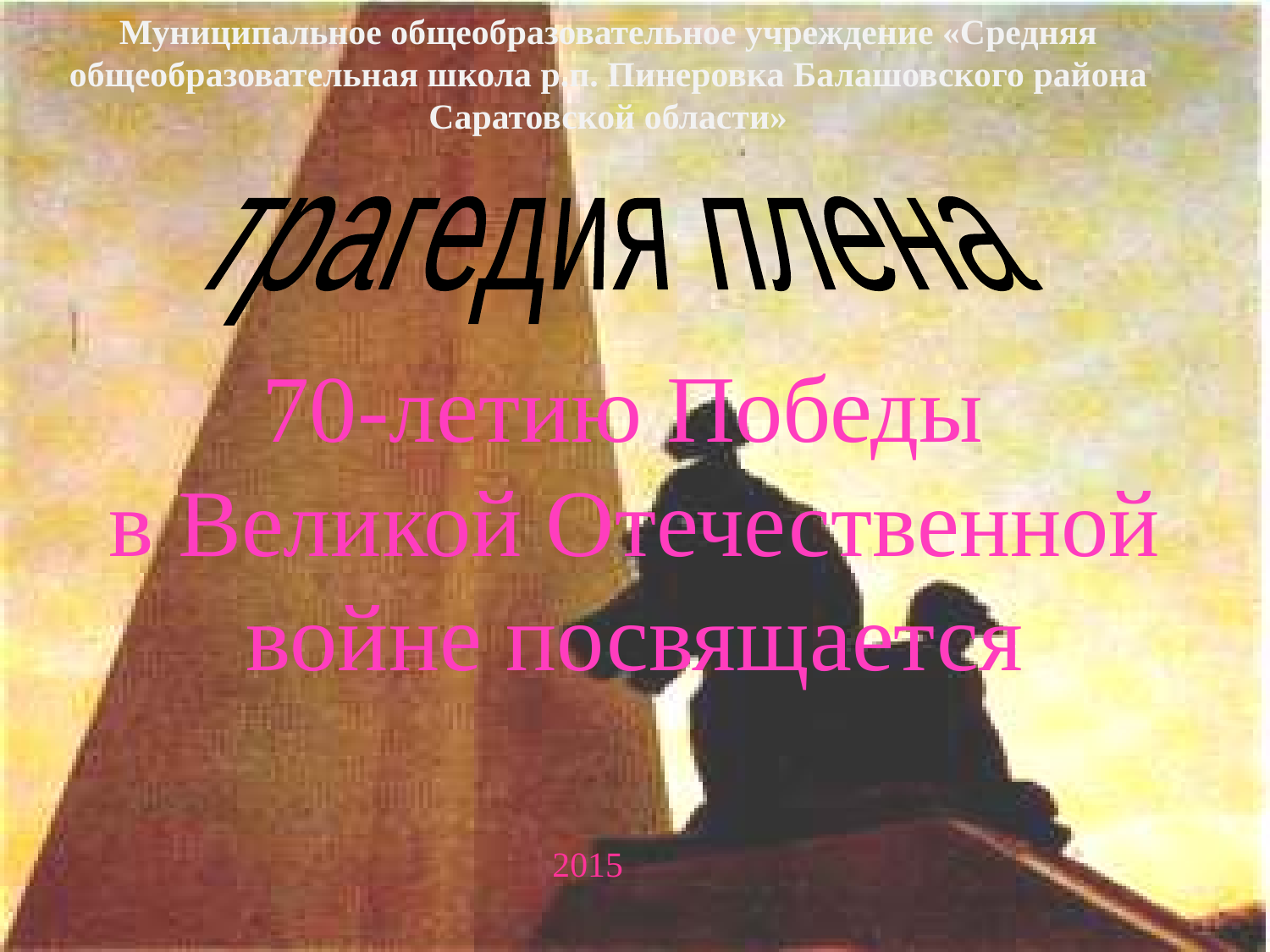

Муниципальное общеобразовательное учреждение «Средняя общеобразовательная школа р.п. Пинеровка Балашовского района Саратовской области»

трагедия плена
70-летию Победы
в Великой Отечественной войне посвящается

2015